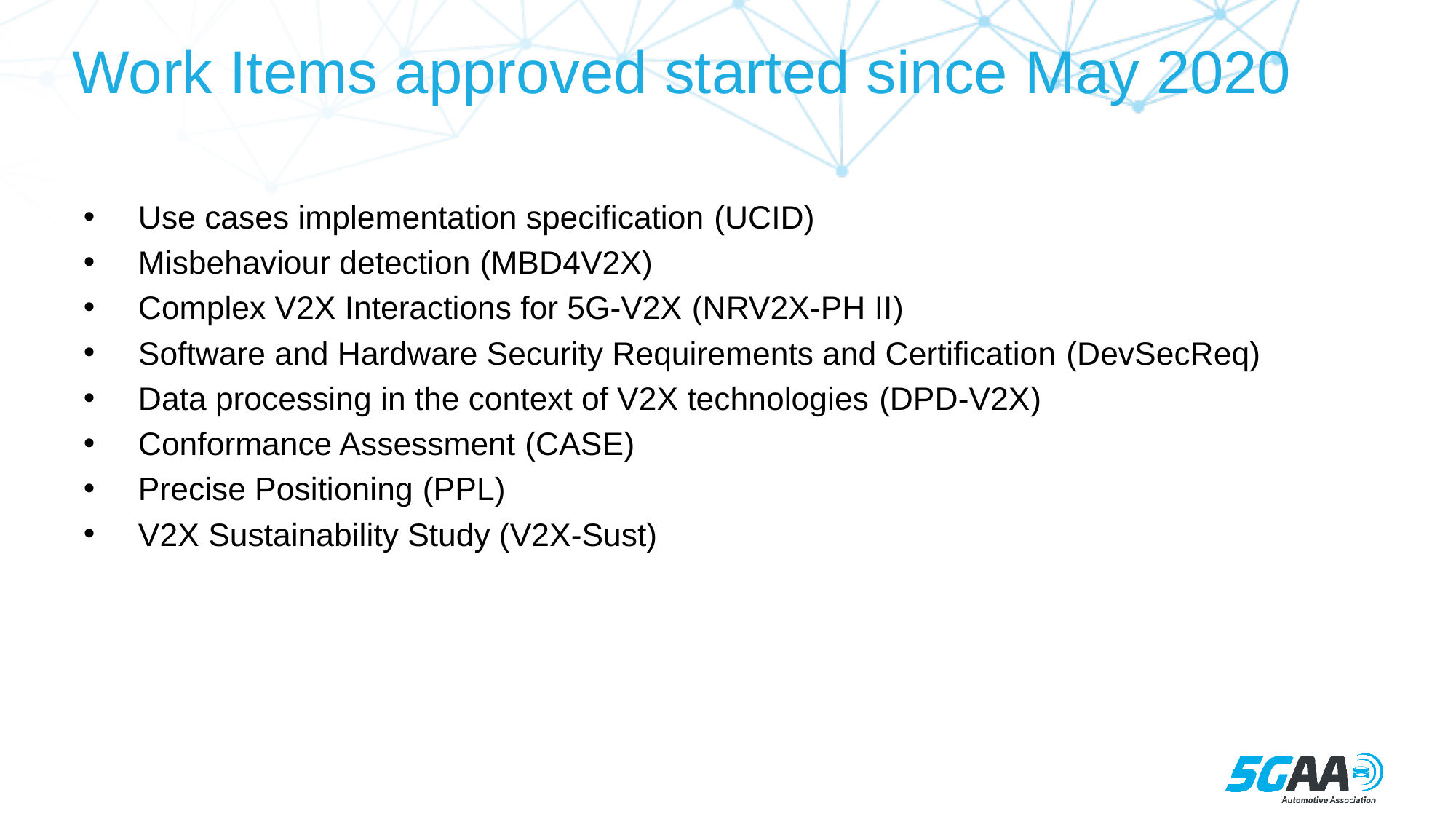

# Work Items approved started since May 2020
Use cases implementation specification (UCID)
Misbehaviour detection (MBD4V2X)
Complex V2X Interactions for 5G-V2X (NRV2X-PH II)
Software and Hardware Security Requirements and Certification (DevSecReq)
Data processing in the context of V2X technologies (DPD-V2X)
Conformance Assessment (CASE)
Precise Positioning (PPL)
V2X Sustainability Study (V2X-Sust)